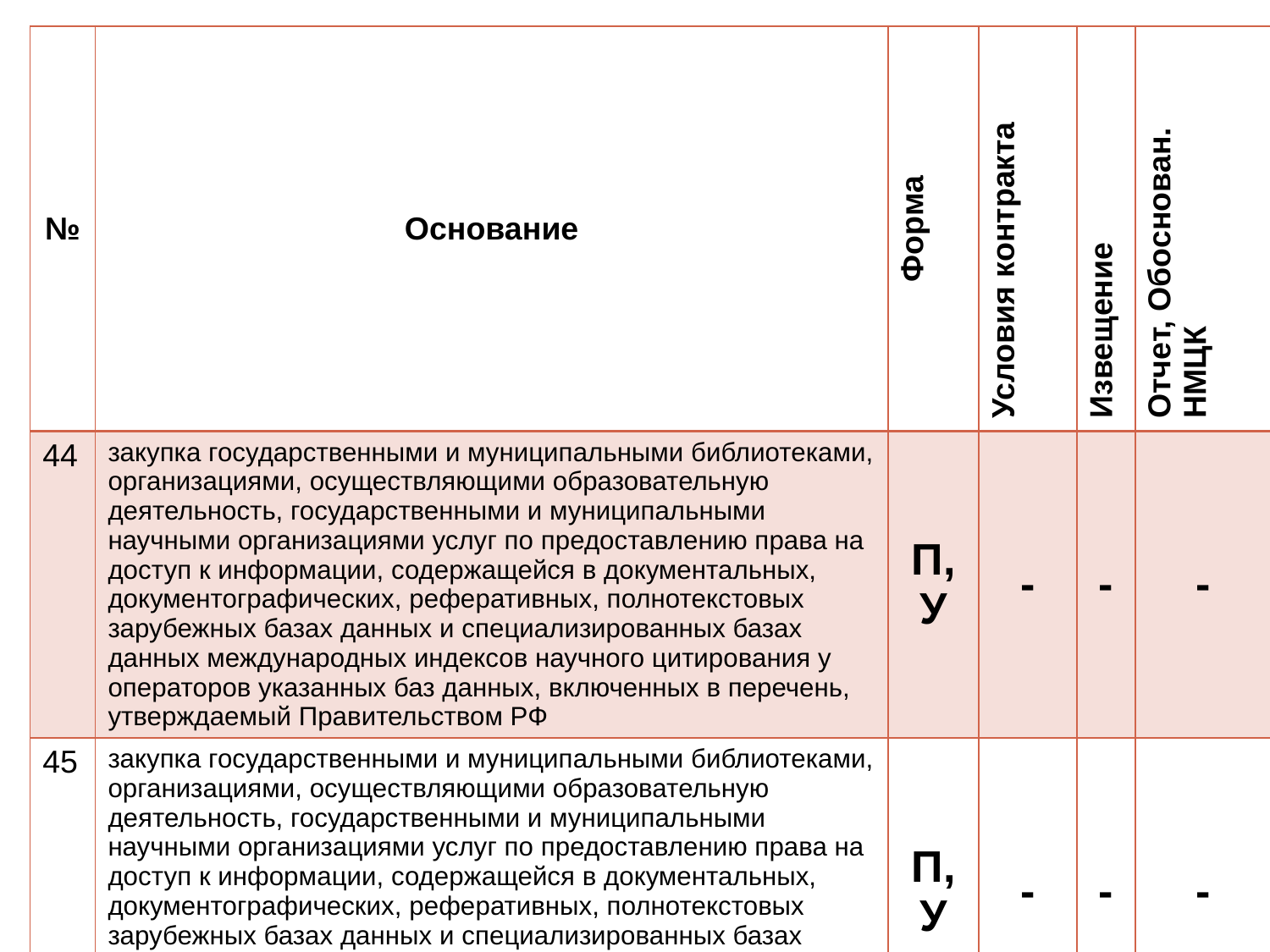

| № | Основание | Форма | Условия контракта | Извещение | Отчет, Обоснован. НМЦК |
| --- | --- | --- | --- | --- | --- |
| 44 | закупка государственными и муниципальными библиотеками, организациями, осуществляющими образовательную деятельность, государственными и муниципальными научными организациями услуг по предоставлению права на доступ к информации, содержащейся в документальных, документографических, реферативных, полнотекстовых зарубежных базах данных и специализированных базах данных международных индексов научного цитирования у операторов указанных баз данных, включенных в перечень, утверждаемый Правительством РФ | П,У | - | - | - |
| 45 | закупка государственными и муниципальными библиотеками, организациями, осуществляющими образовательную деятельность, государственными и муниципальными научными организациями услуг по предоставлению права на доступ к информации, содержащейся в документальных, документографических, реферативных, полнотекстовых зарубежных базах данных и специализированных базах данных международных индексов научного цитирования у национальных библиотек и федеральных библиотек, имеющих научную специализацию. | П,У | - | - | - |